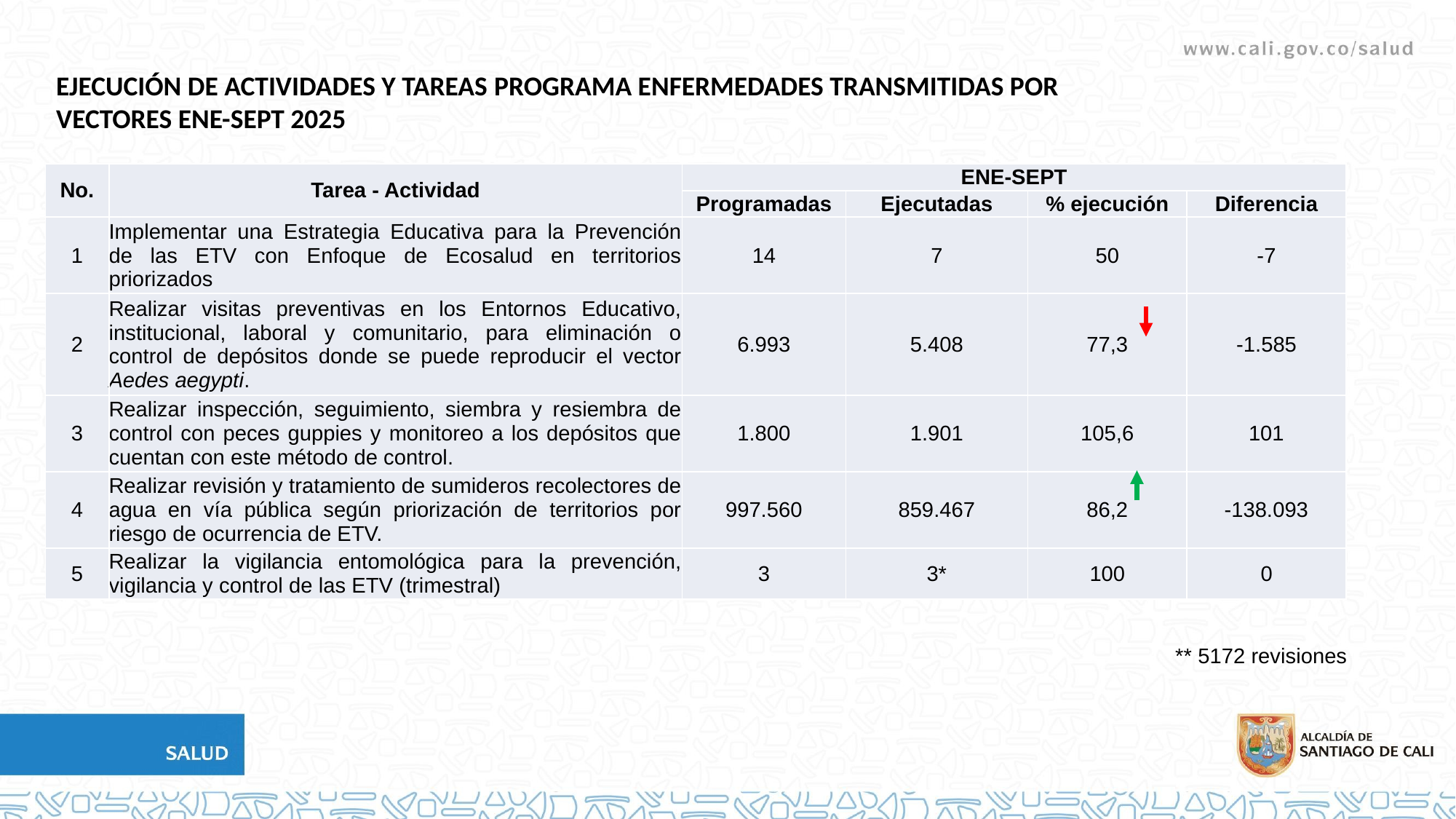

EJECUCIÓN DE ACTIVIDADES Y TAREAS PROGRAMA ENFERMEDADES TRANSMITIDAS POR VECTORES ENE-SEPT 2025
| No. | Tarea - Actividad | ENE-SEPT |  |  |  |
| --- | --- | --- | --- | --- | --- |
|  |  | Programadas | Ejecutadas | % ejecución | Diferencia |
| 1 | Implementar una Estrategia Educativa para la Prevención de las ETV con Enfoque de Ecosalud en territorios priorizados | 14 | 7 | 50 | -7 |
| 2 | Realizar visitas preventivas en los Entornos Educativo, institucional, laboral y comunitario, para eliminación o control de depósitos donde se puede reproducir el vector Aedes aegypti. | 6.993 | 5.408 | 77,3 | -1.585 |
| 3 | Realizar inspección, seguimiento, siembra y resiembra de control con peces guppies y monitoreo a los depósitos que cuentan con este método de control. | 1.800 | 1.901 | 105,6 | 101 |
| 4 | Realizar revisión y tratamiento de sumideros recolectores de agua en vía pública según priorización de territorios por riesgo de ocurrencia de ETV. | 997.560 | 859.467 | 86,2 | -138.093 |
| 5 | Realizar la vigilancia entomológica para la prevención, vigilancia y control de las ETV (trimestral) | 3 | 3\* | 100 | 0 |
** 5172 revisiones